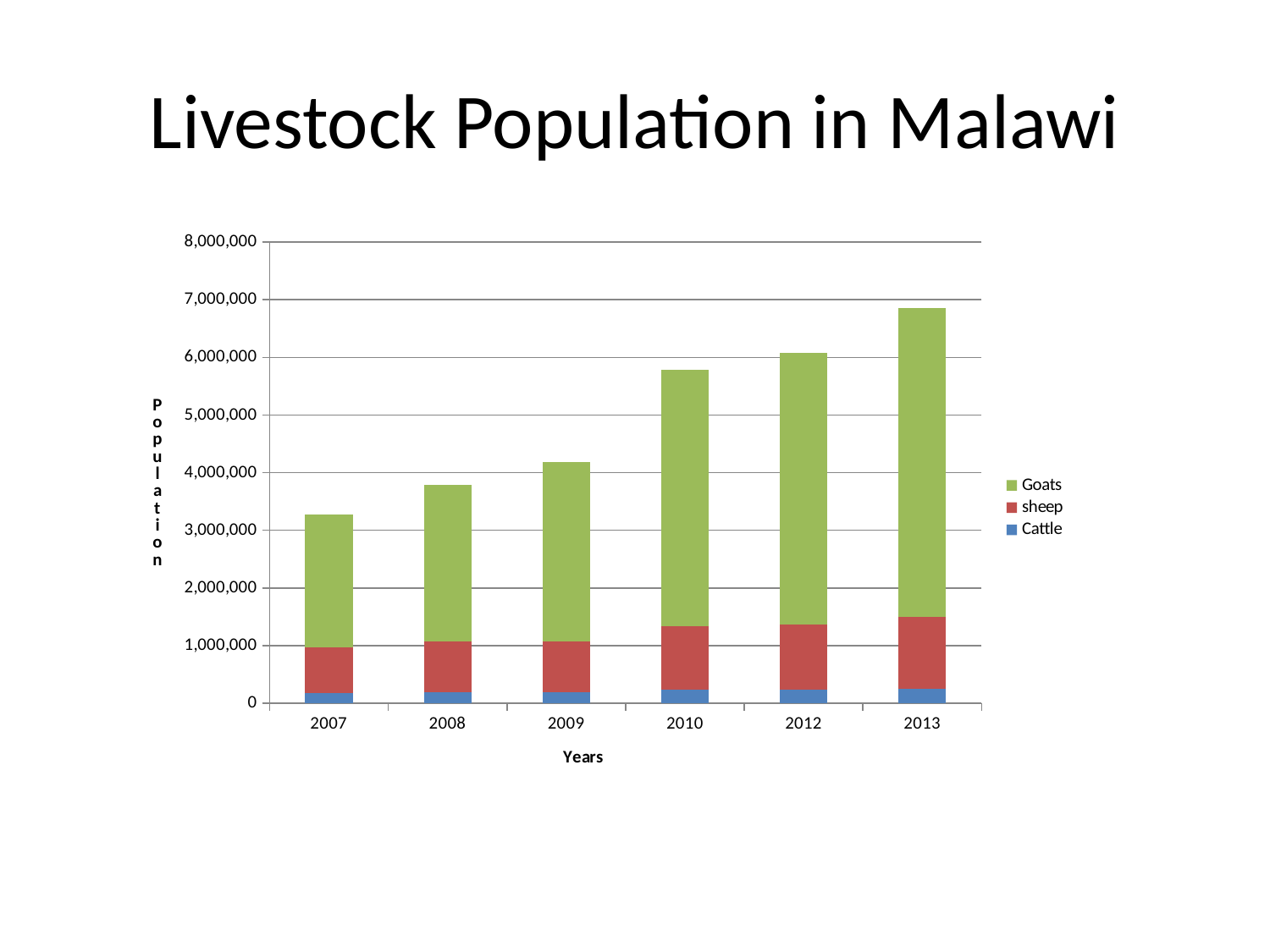

# Livestock Population in Malawi

### Chart

| Category | Cattle | sheep | Goats |
|---|---|---|---|
| 2007 | 175000.0 | 799000.0 | 2301000.0 |
| 2008 | 189000.0 | 881000.0 | 2720000.0 |
| 2009 | 189000.0 | 890000.0 | 3106000.0 |
| 2010 | 229000.0 | 1111000.0 | 4443000.0 |
| 2012 | 235000.0 | 1133000.0 | 4714000.0 |
| 2013 | 255000.0 | 1242000.0 | 5357000.0 |